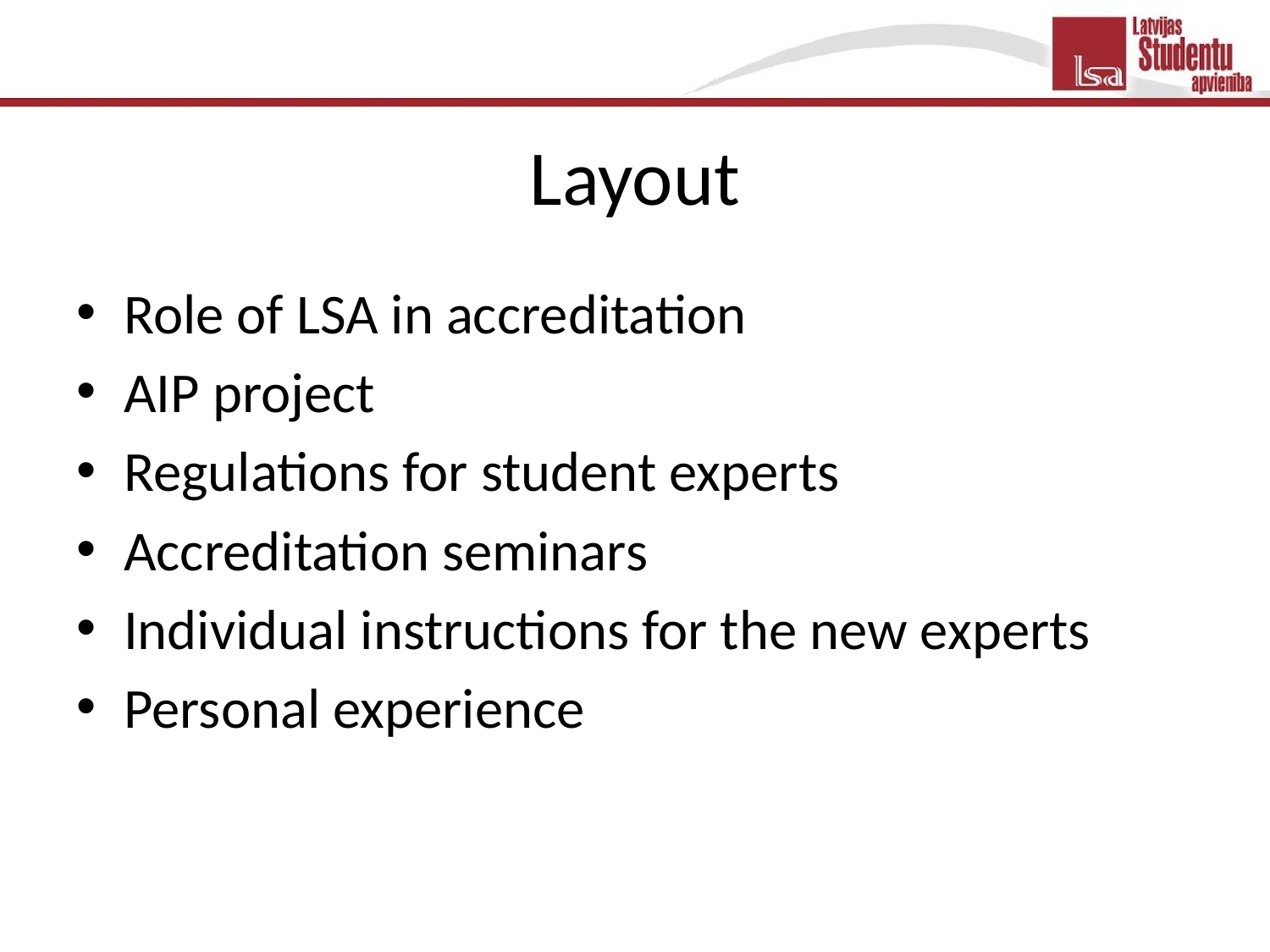

# Layout
Role of LSA in accreditation
AIP project
Regulations for student experts
Accreditation seminars
Individual instructions for the new experts
Personal experience